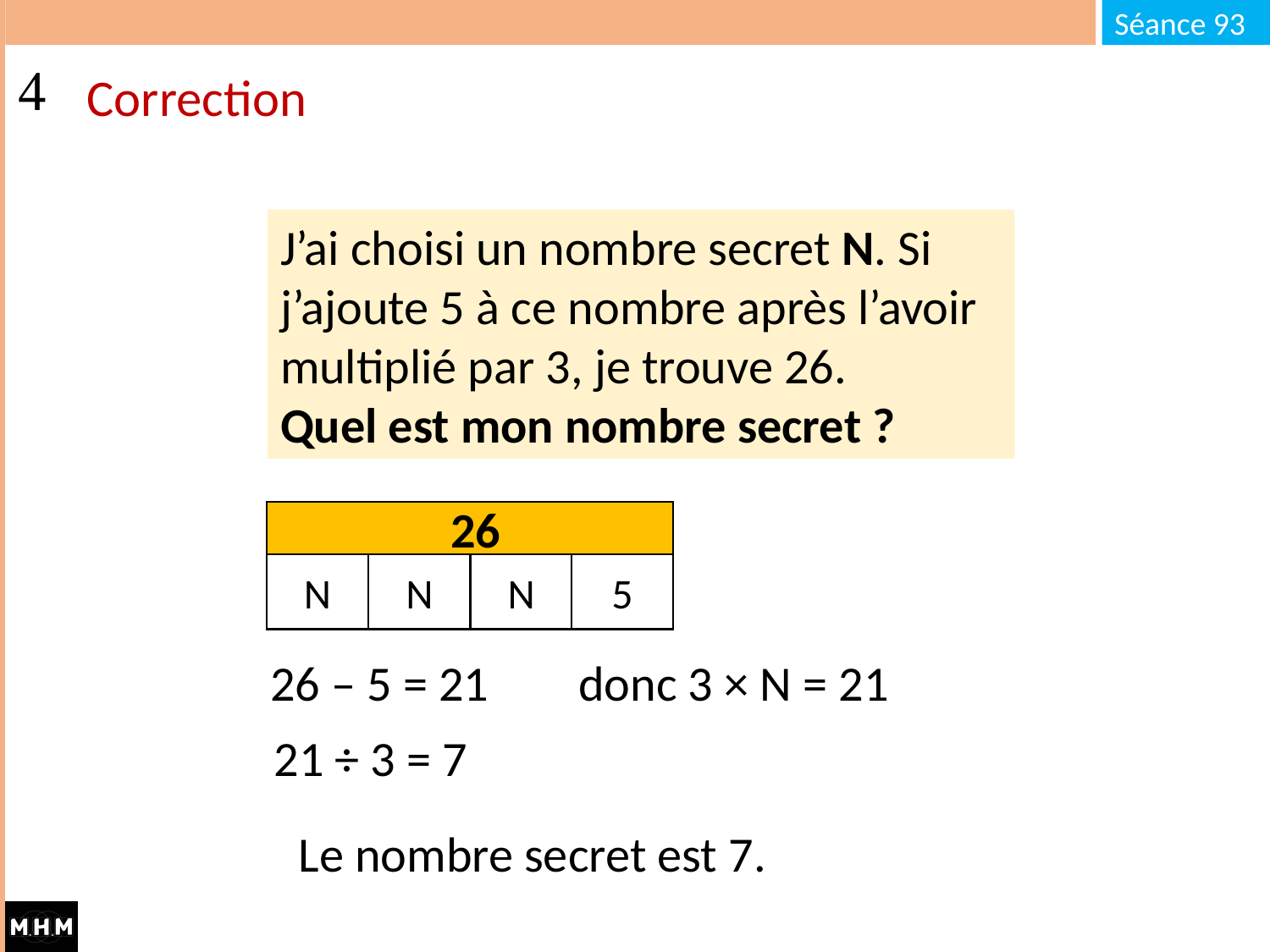

# Correction
J’ai choisi un nombre secret N. Si j’ajoute 5 à ce nombre après l’avoir multiplié par 3, je trouve 26.
Quel est mon nombre secret ?
 26
N
5
N
N
26 – 5 = 21        donc 3 × N = 21
21 ÷ 3 = 7
Le nombre secret est 7.